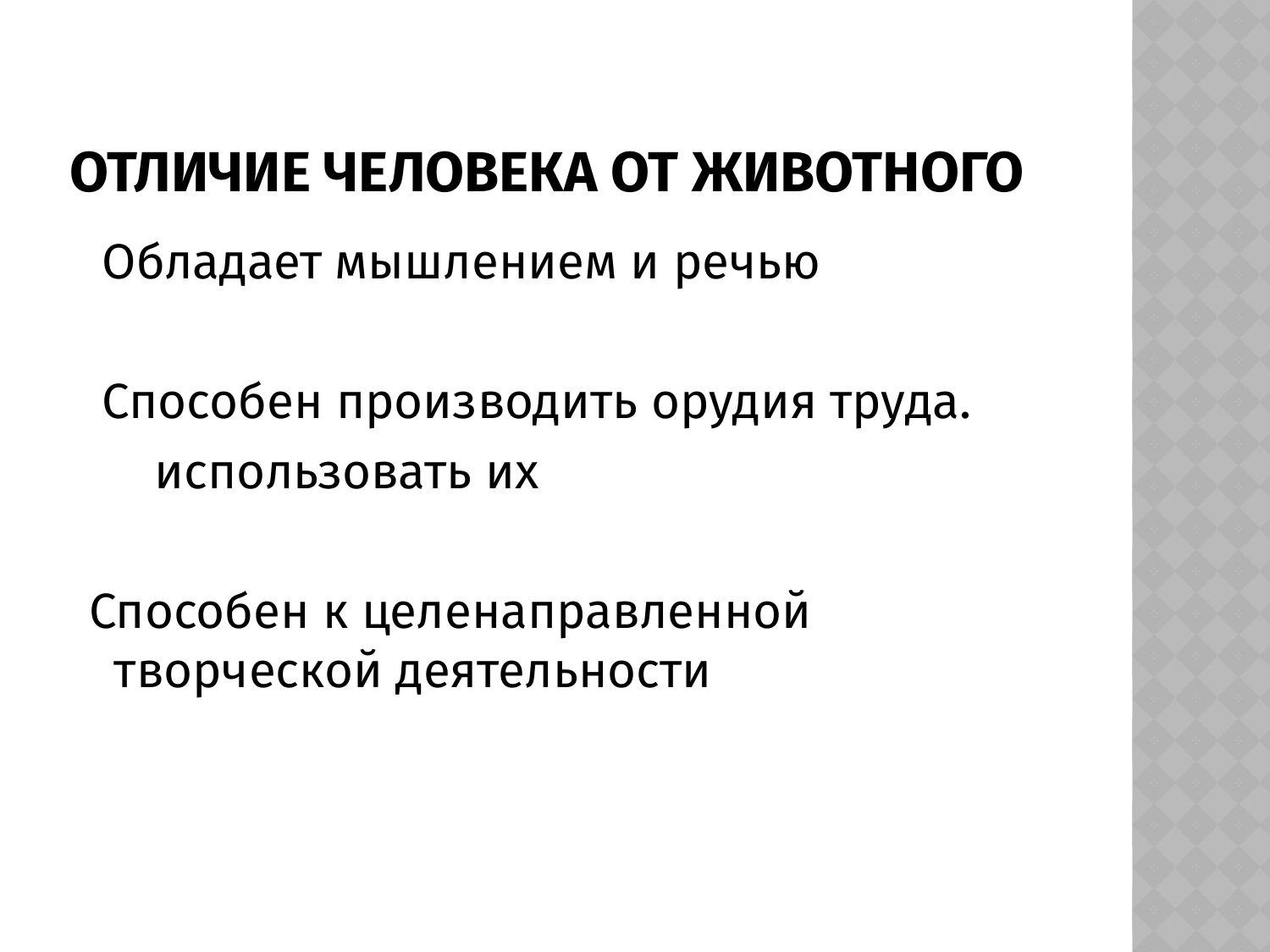

# Отличие человека от животного
  Обладает мышлением и речью

  Способен производить орудия труда.
      использовать их

 Способен к целенаправленной творческой деятельности